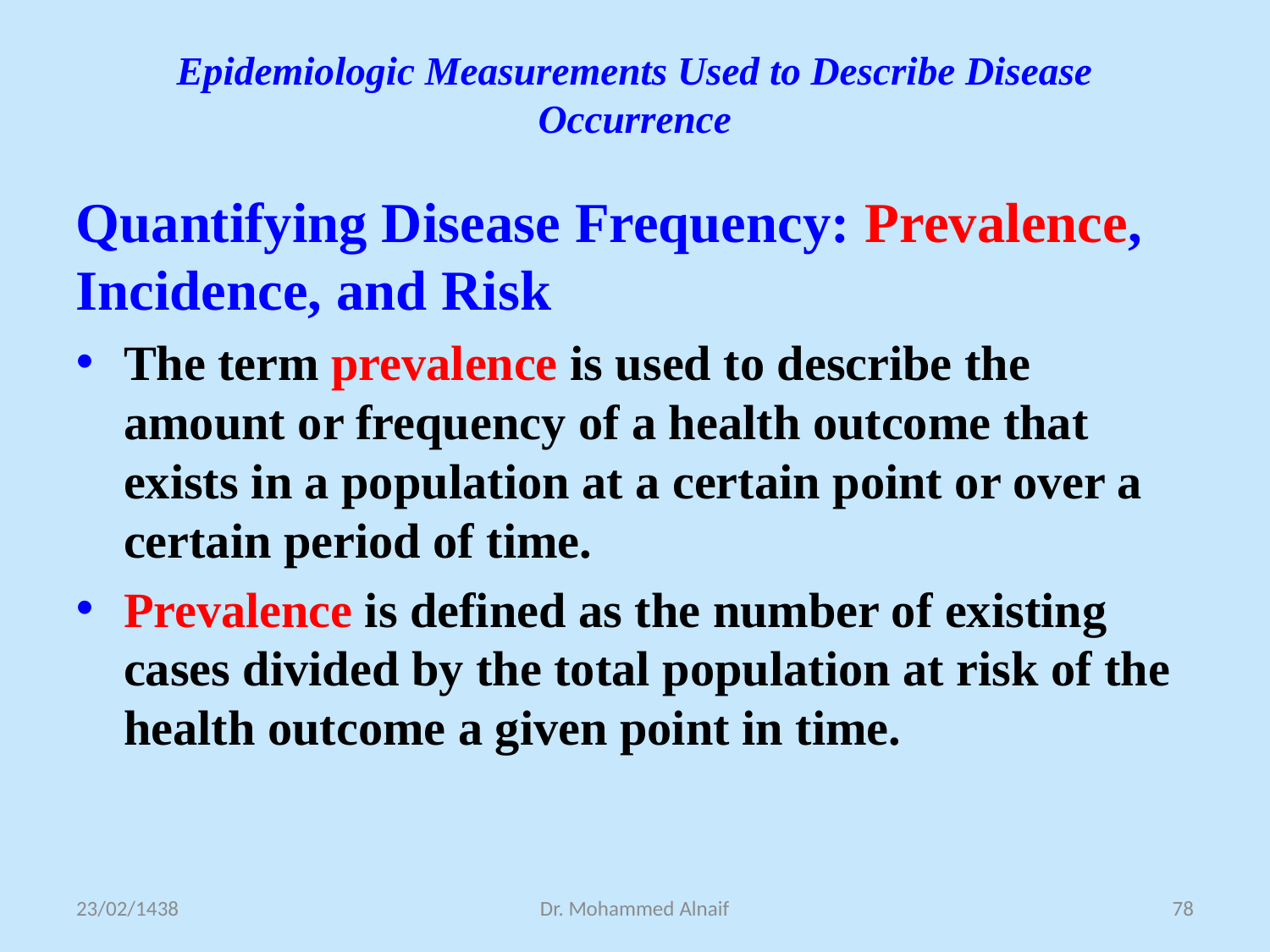

# Epidemiologic Measurements Used to Describe Disease Occurrence
Quantifying Disease Frequency: Prevalence, Incidence, and Risk
The term prevalence is used to describe the amount or frequency of a health outcome that exists in a population at a certain point or over a certain period of time.
Prevalence is defined as the number of existing cases divided by the total population at risk of the health outcome a given point in time.
23/02/1438
Dr. Mohammed Alnaif
78